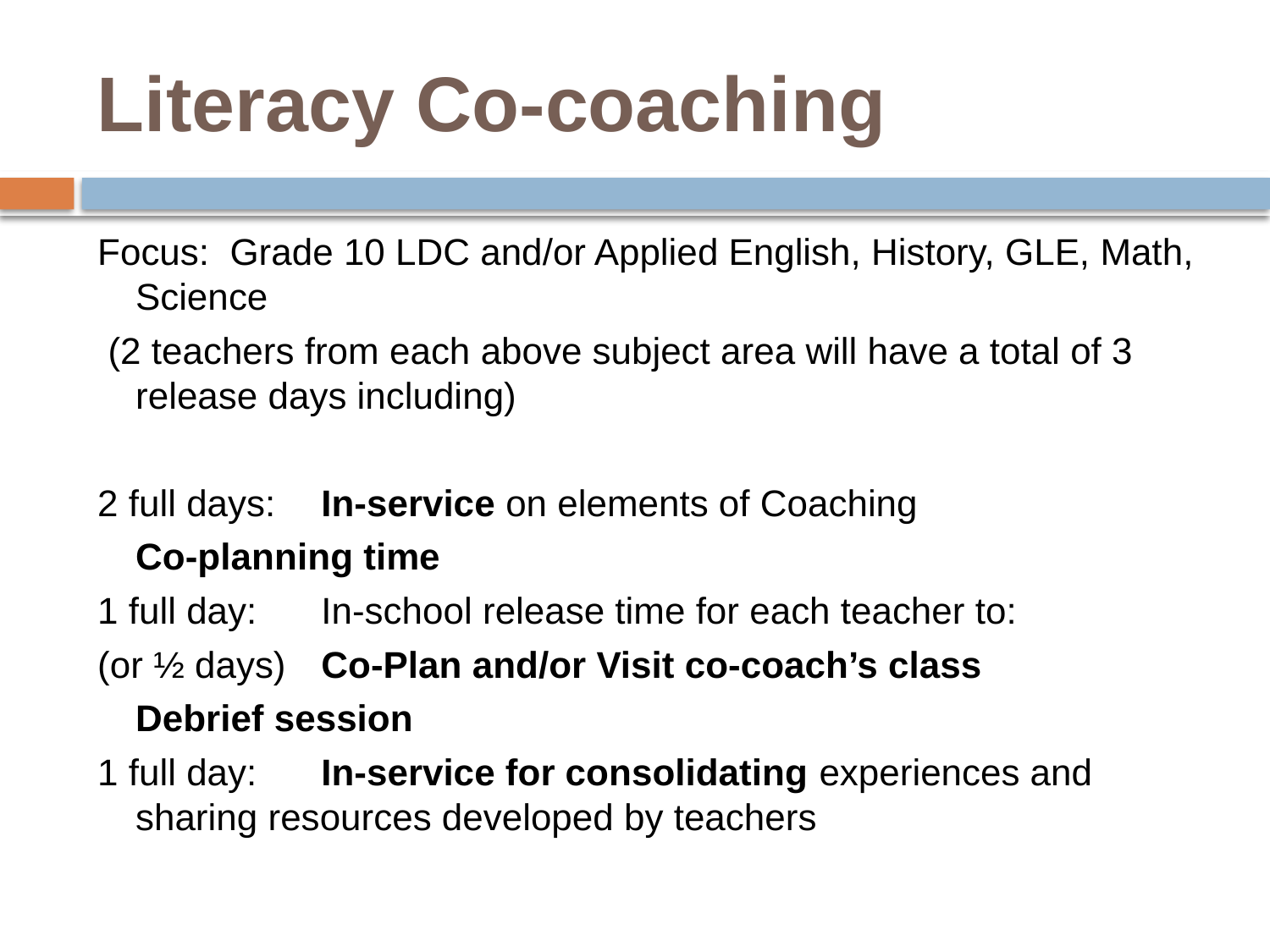

# Literacy Co-coaching
Focus:  Grade 10 LDC and/or Applied English, History, GLE, Math, Science
 (2 teachers from each above subject area will have a total of 3 release days including)

2 full days:	In-service on elements of Coaching
			Co-planning time
1 full day: 	In-school release time for each teacher to:
(or ½ days)	Co-Plan and/or Visit co-coach’s class
			Debrief session
1 full day: 	In-service for consolidating experiences and 		sharing resources developed by teachers